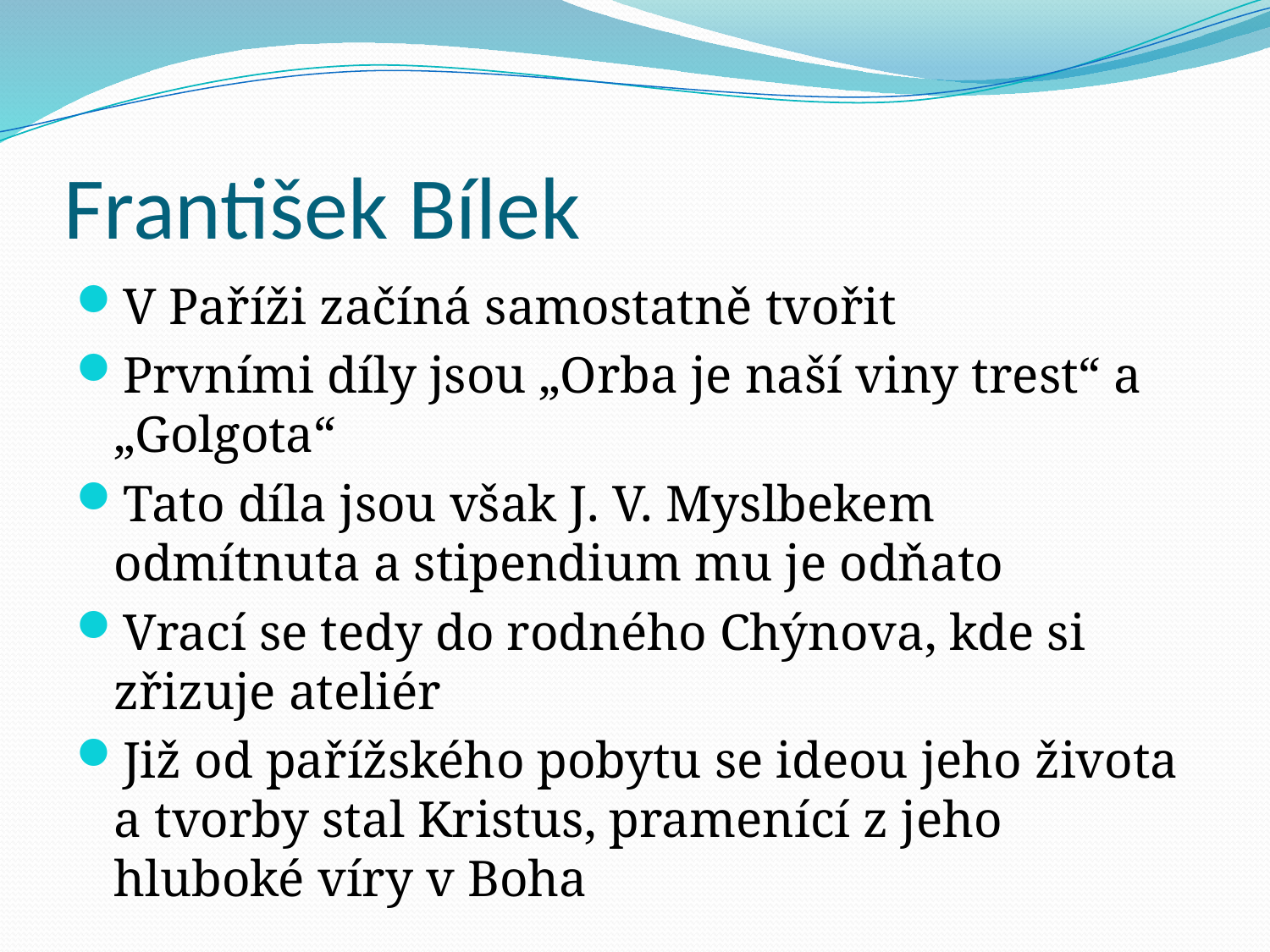

# František Bílek
V Paříži začíná samostatně tvořit
Prvními díly jsou „Orba je naší viny trest“ a „Golgota“
Tato díla jsou však J. V. Myslbekem odmítnuta a stipendium mu je odňato
Vrací se tedy do rodného Chýnova, kde si zřizuje ateliér
Již od pařížského pobytu se ideou jeho života a tvorby stal Kristus, pramenící z jeho hluboké víry v Boha